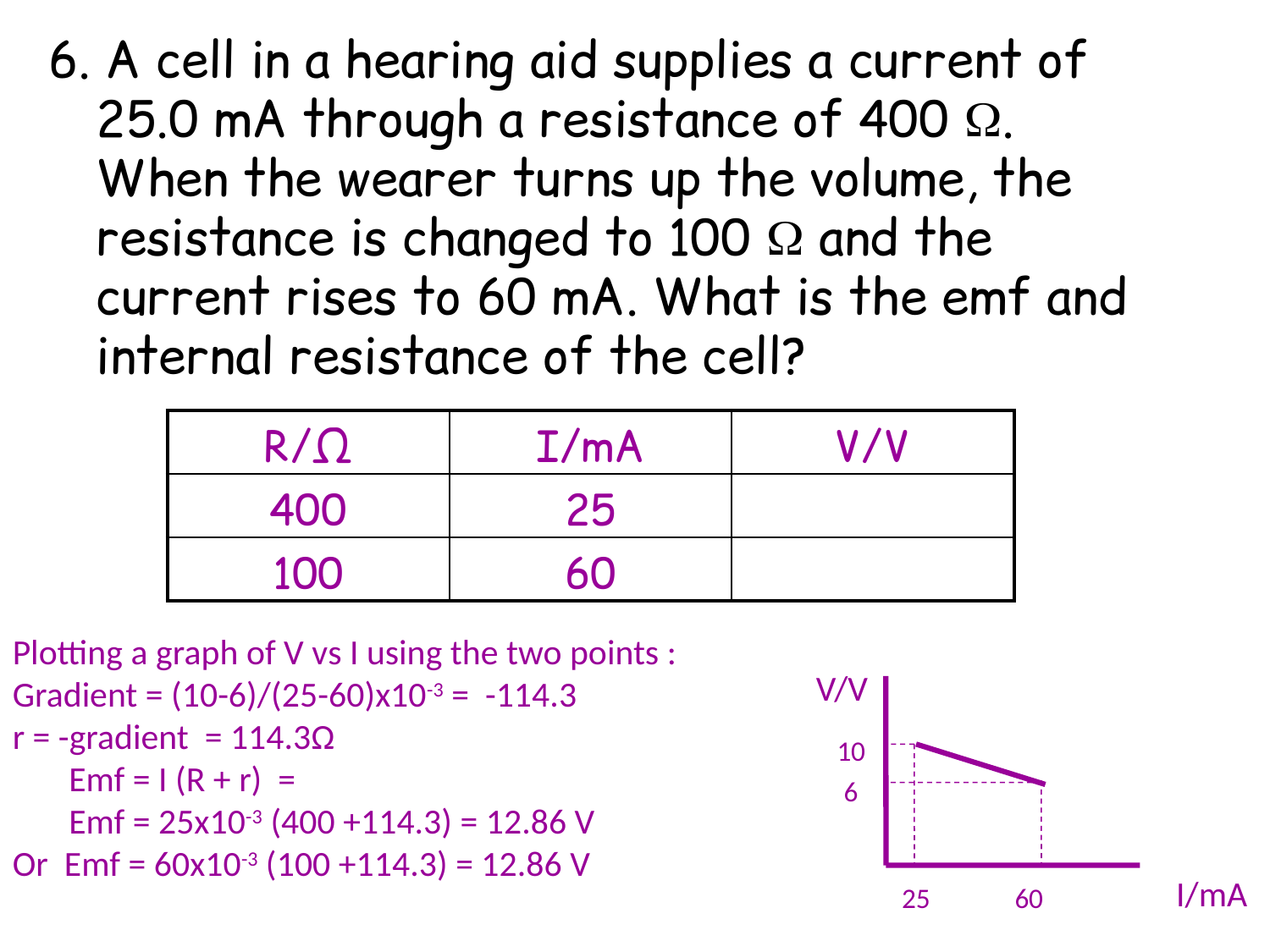

6. A cell in a hearing aid supplies a current of 25.0 mA through a resistance of 400 Ω. When the wearer turns up the volume, the resistance is changed to 100 Ω and the current rises to 60 mA. What is the emf and internal resistance of the cell?
| R/Ω | I/mA | V/V |
| --- | --- | --- |
| 400 | 25 | 10 |
| 100 | 60 | 6 |

Plotting a graph of V vs I using the two points :
Gradient = (10-6)/(25-60)x10-3 =  -114.3
r = -gradient  = 114.3Ω
       Emf = I (R + r)  =
       Emf = 25x10-3 (400 +114.3) = 12.86 V
Or  Emf = 60x10-3 (100 +114.3) = 12.86 V
V/V

10

6

I/mA
25
60